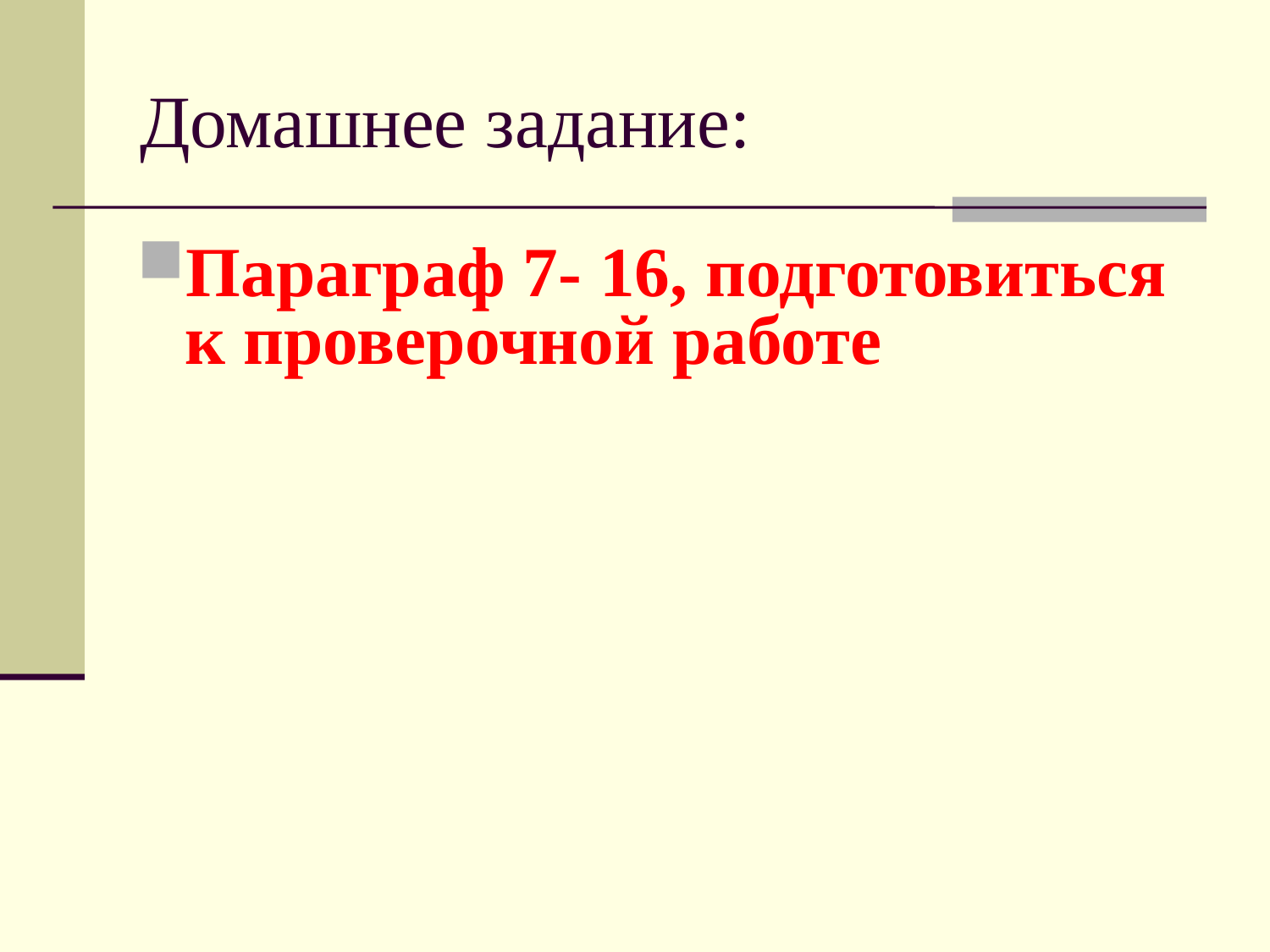

# Домашнее задание:
Параграф 7- 16, подготовиться к проверочной работе